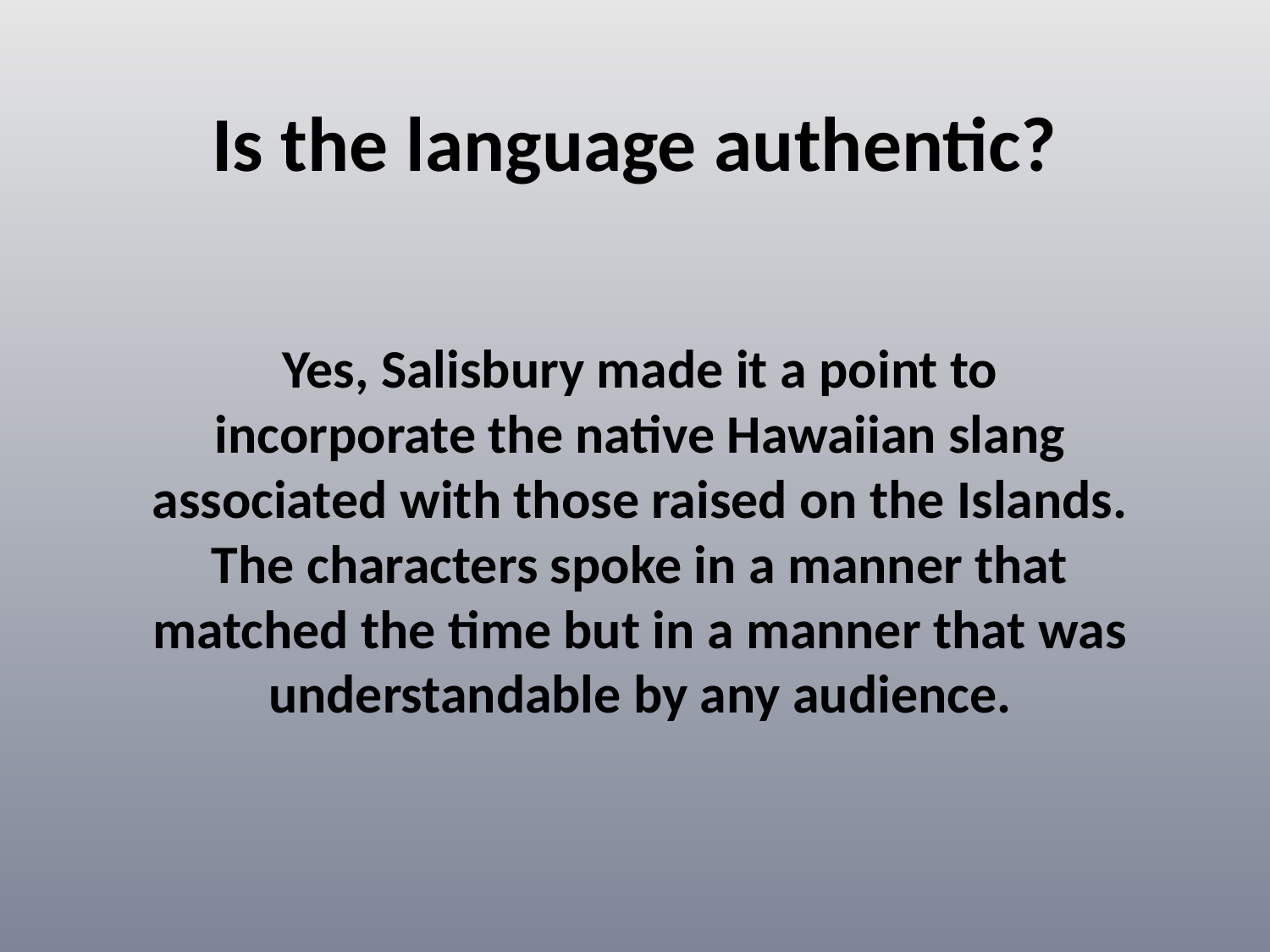

# Is the language authentic?
Yes, Salisbury made it a point to incorporate the native Hawaiian slang associated with those raised on the Islands. The characters spoke in a manner that matched the time but in a manner that was understandable by any audience.